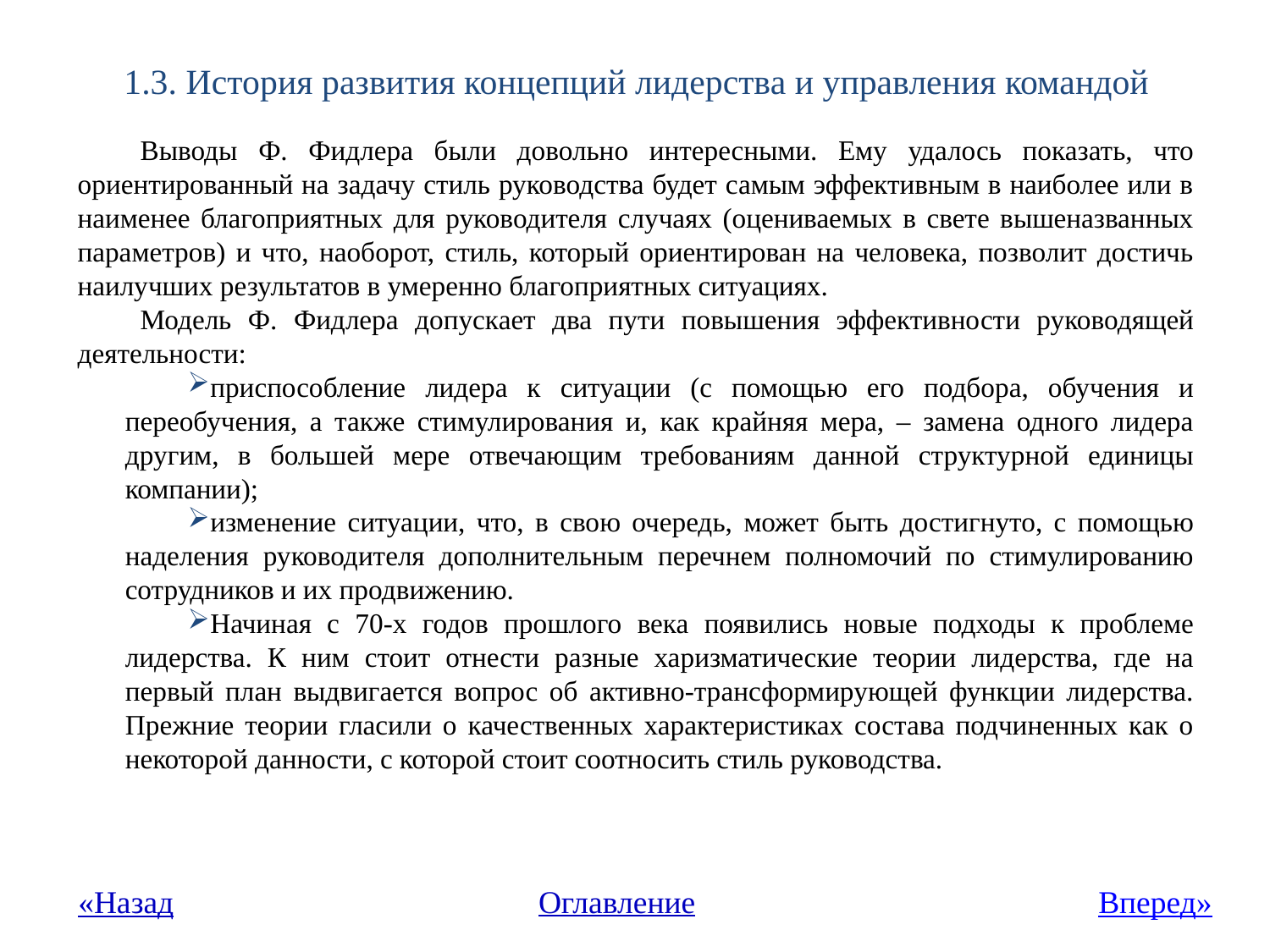

# 1.3. История развития концепций лидерства и управления командой
Выводы Ф. Фидлера были довольно интересными. Ему удалось показать, что ориентированный на задачу стиль руководства будет самым эффективным в наиболее или в наименее благоприятных для руководителя случаях (оцениваемых в свете вышеназванных параметров) и что, наоборот, стиль, который ориентирован на человека, позволит достичь наилучших результатов в умеренно благоприятных ситуациях.
Модель Ф. Фидлера допускает два пути повышения эффективности руководящей деятельности:
приспособление лидера к ситуации (с помощью его подбора, обучения и переобучения, а также стимулирования и, как крайняя мера, – замена одного лидера другим, в большей мере отвечающим требованиям данной структурной единицы компании);
изменение ситуации, что, в свою очередь, может быть достигнуто, с помощью наделения руководителя дополнительным перечнем полномочий по стимулированию сотрудников и их продвижению.
Начиная с 70-х годов прошлого века появились новые подходы к проблеме лидерства. К ним стоит отнести разные харизматические теории лидерства, где на первый план выдвигается вопрос об активно-трансформирующей функции лидерства. Прежние теории гласили о качественных характеристиках состава подчиненных как о некоторой данности, с которой стоит соотносить стиль руководства.

Оглавление
«Назад
Вперед»